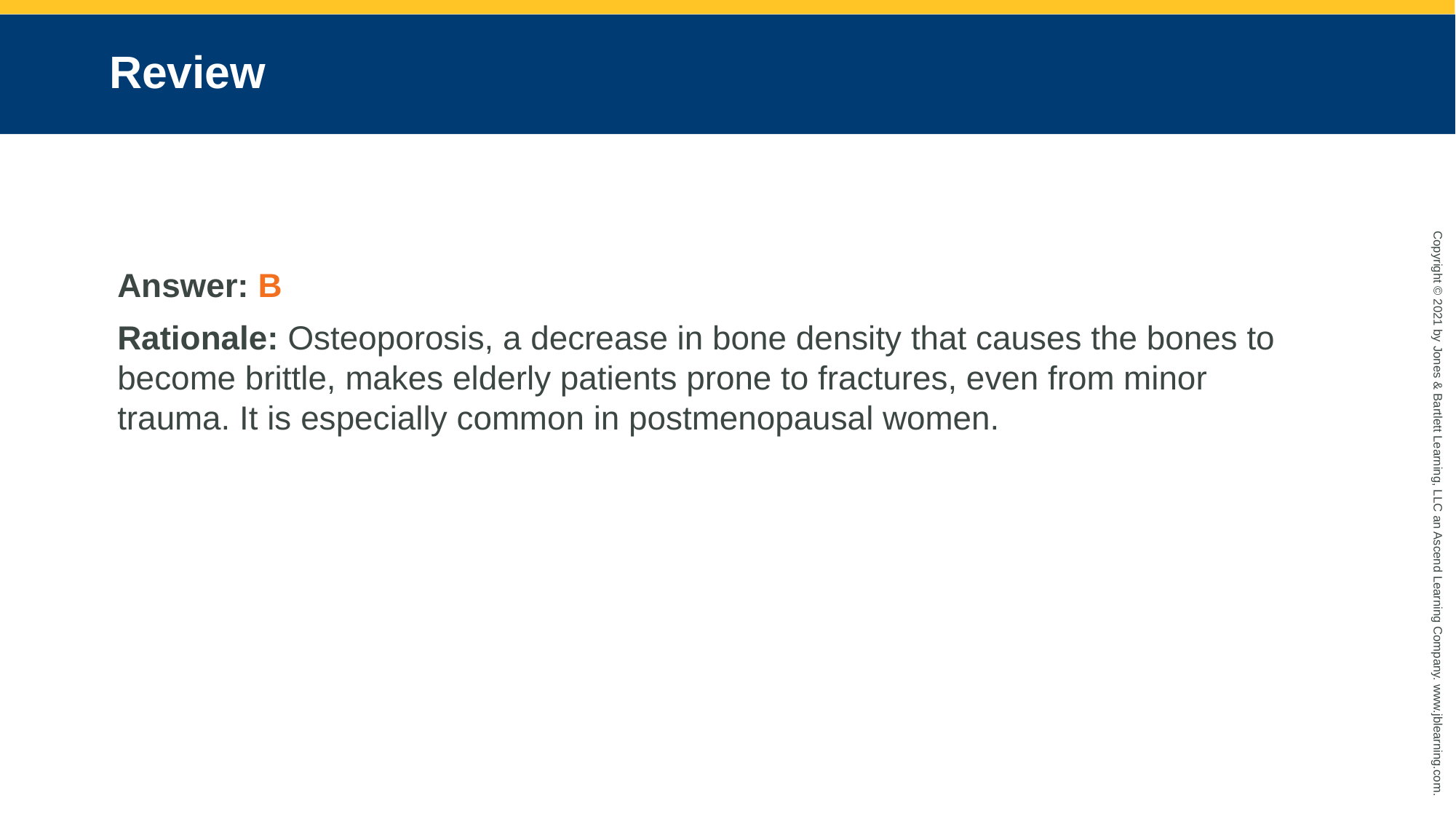

# Review
Answer: B
Rationale: Osteoporosis, a decrease in bone density that causes the bones to become brittle, makes elderly patients prone to fractures, even from minor trauma. It is especially common in postmenopausal women.